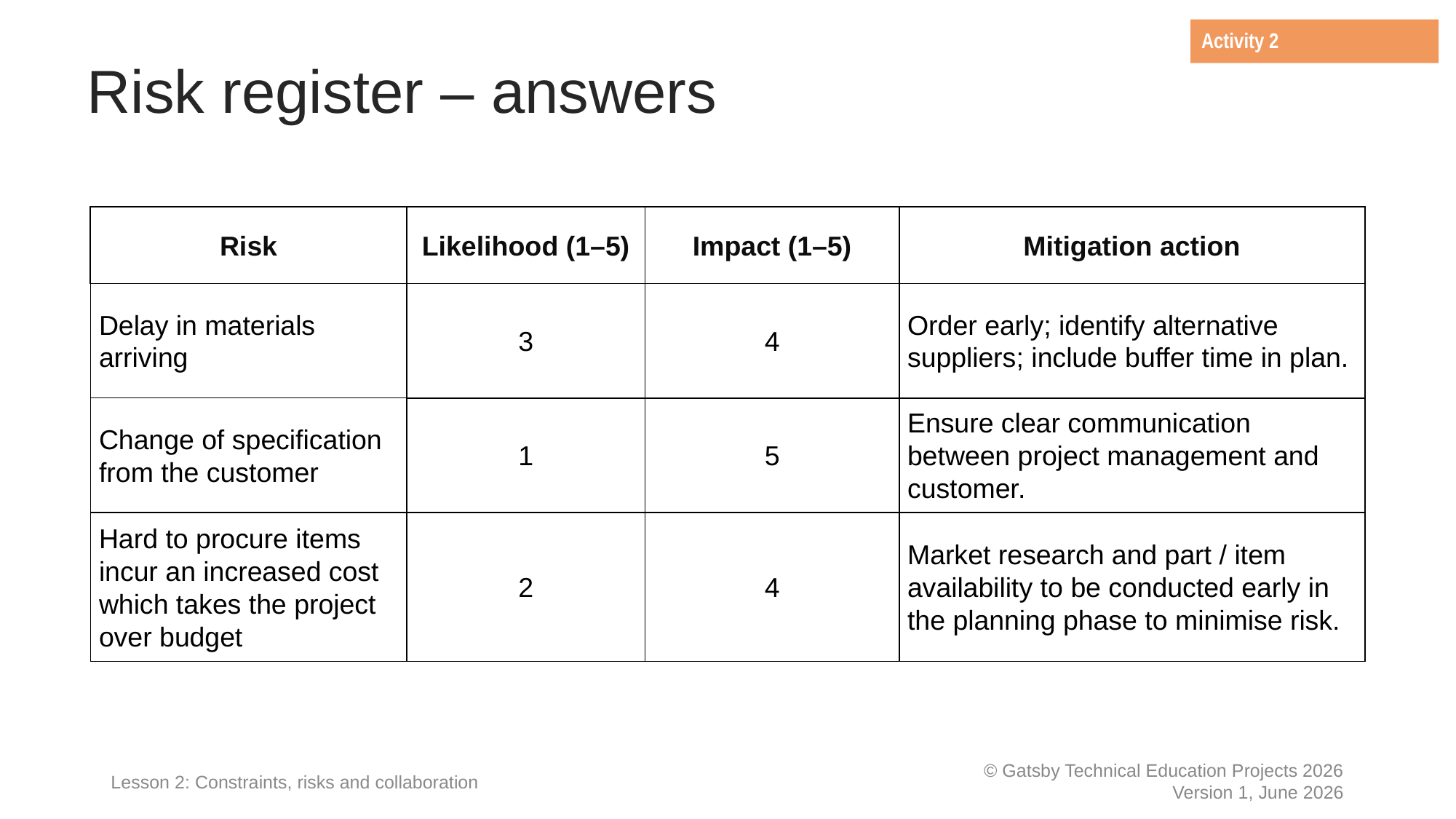

# Risk register – answers
Activity 2
| Risk | Likelihood (1–5) | Impact (1–5) | Mitigation action |
| --- | --- | --- | --- |
| Delay in materials arriving | 3 | 4 | Order early; identify alternative suppliers; include buffer time in plan. |
| Change of specification from the customer | 1 | 5 | Ensure clear communication between project management and customer. |
| Hard to procure items incur an increased cost which takes the project over budget | 2 | 4 | Market research and part / item availability to be conducted early in the planning phase to minimise risk. |
Lesson 2: Constraints, risks and collaboration